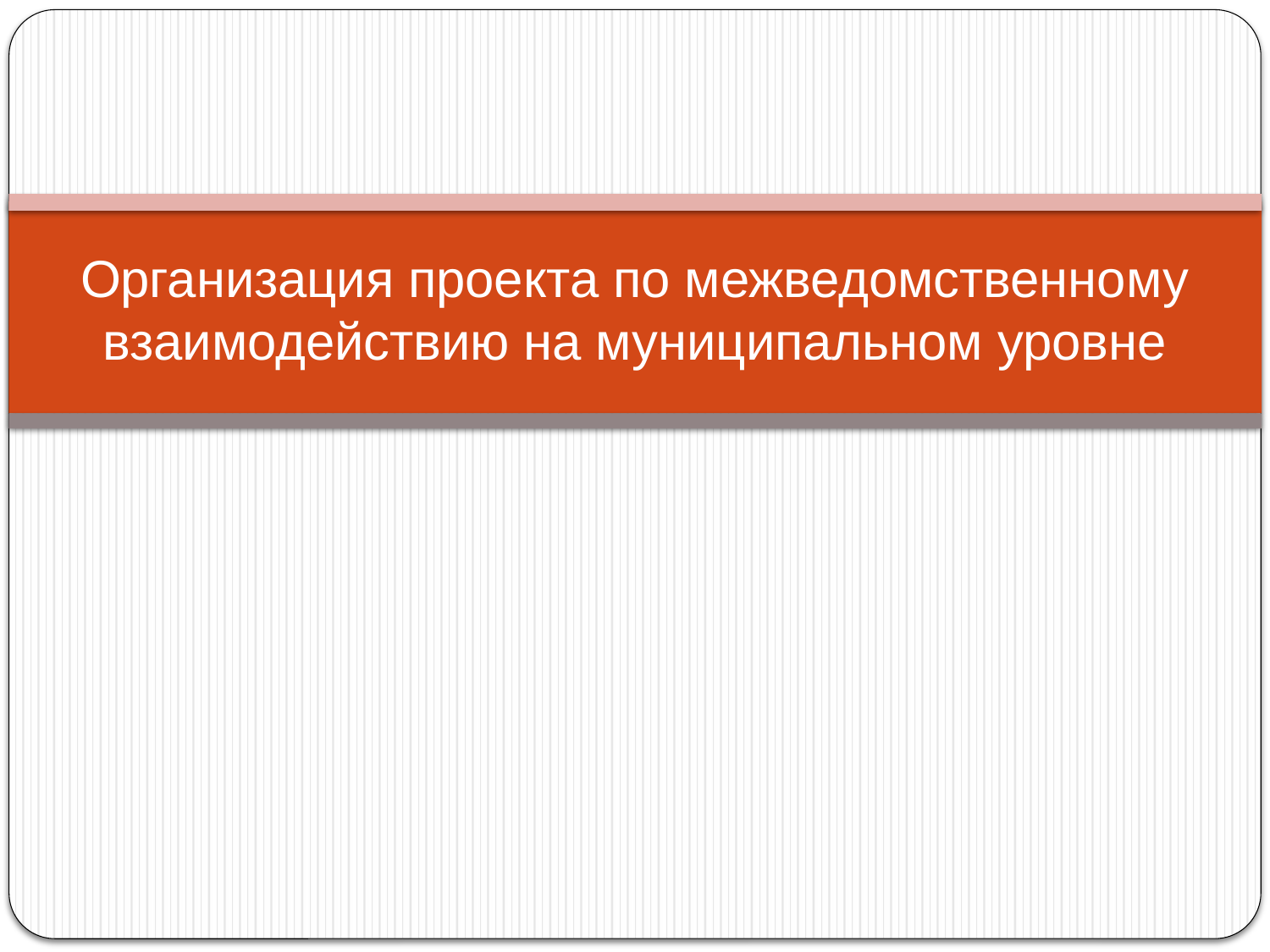

# Организация проекта по межведомственному взаимодействию на муниципальном уровне